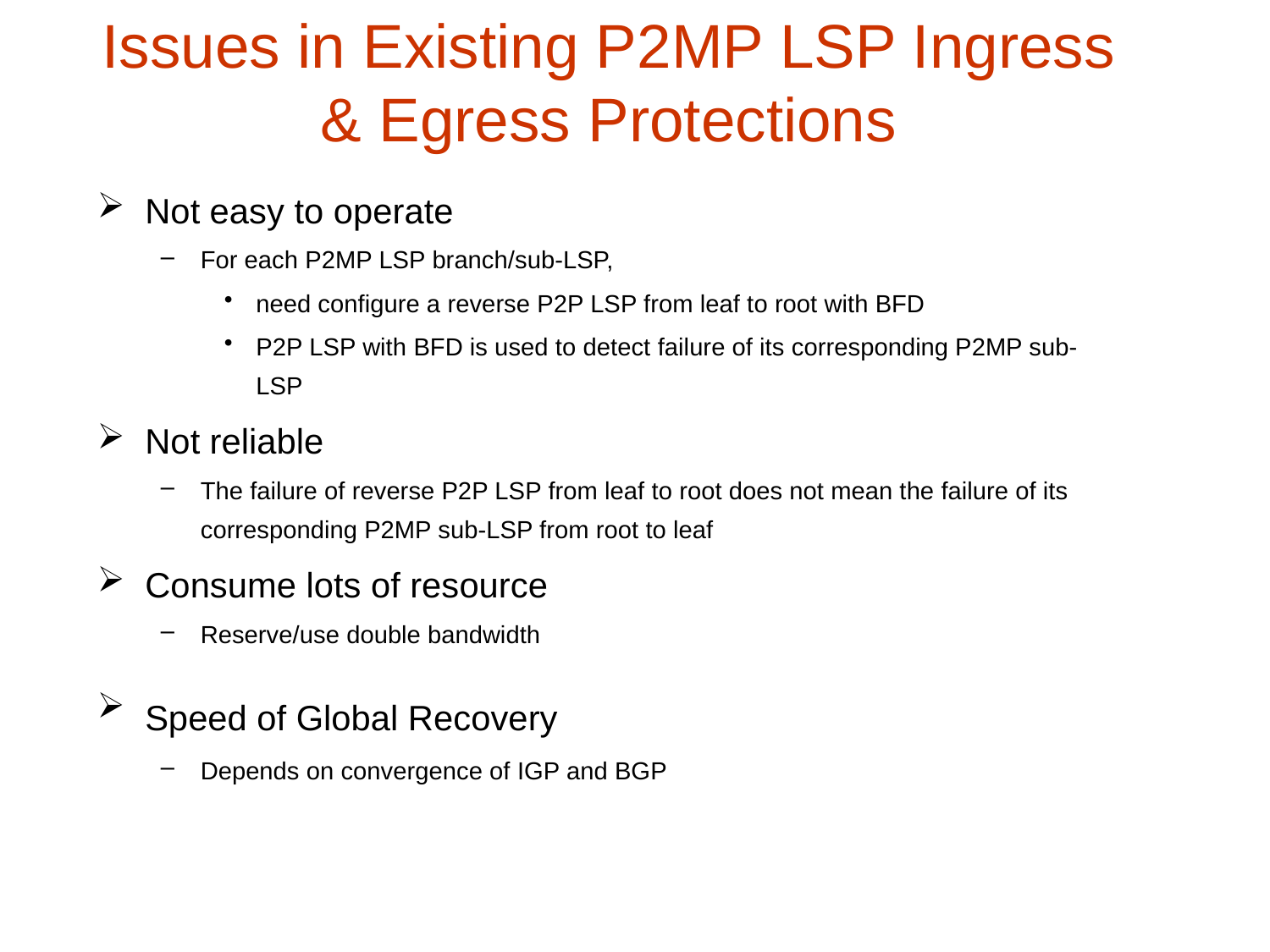

# Issues in Existing P2MP LSP Ingress & Egress Protections
Not easy to operate
For each P2MP LSP branch/sub-LSP,
need configure a reverse P2P LSP from leaf to root with BFD
P2P LSP with BFD is used to detect failure of its corresponding P2MP sub-LSP
Not reliable
The failure of reverse P2P LSP from leaf to root does not mean the failure of its corresponding P2MP sub-LSP from root to leaf
Consume lots of resource
Reserve/use double bandwidth
Speed of Global Recovery
Depends on convergence of IGP and BGP